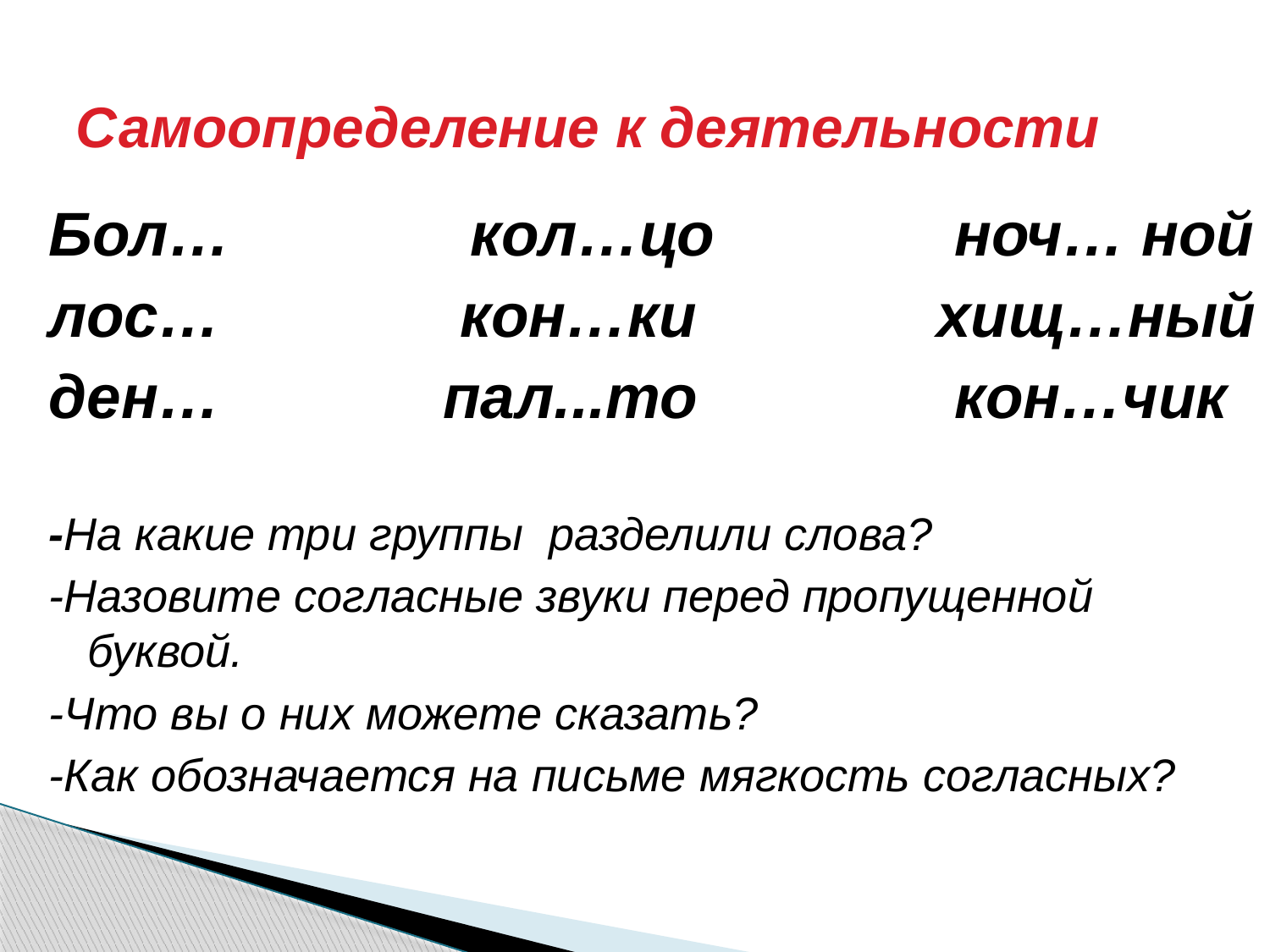

# Самоопределение к деятельности
Бол…              кол…цо              ноч… ной
лос…              кон…ки              хищ…ный
ден…             пал...то               кон…чик

-На какие три группы  разделили слова?
-Назовите согласные звуки перед пропущенной буквой.
-Что вы о них можете сказать?
-Как обозначается на письме мягкость согласных?